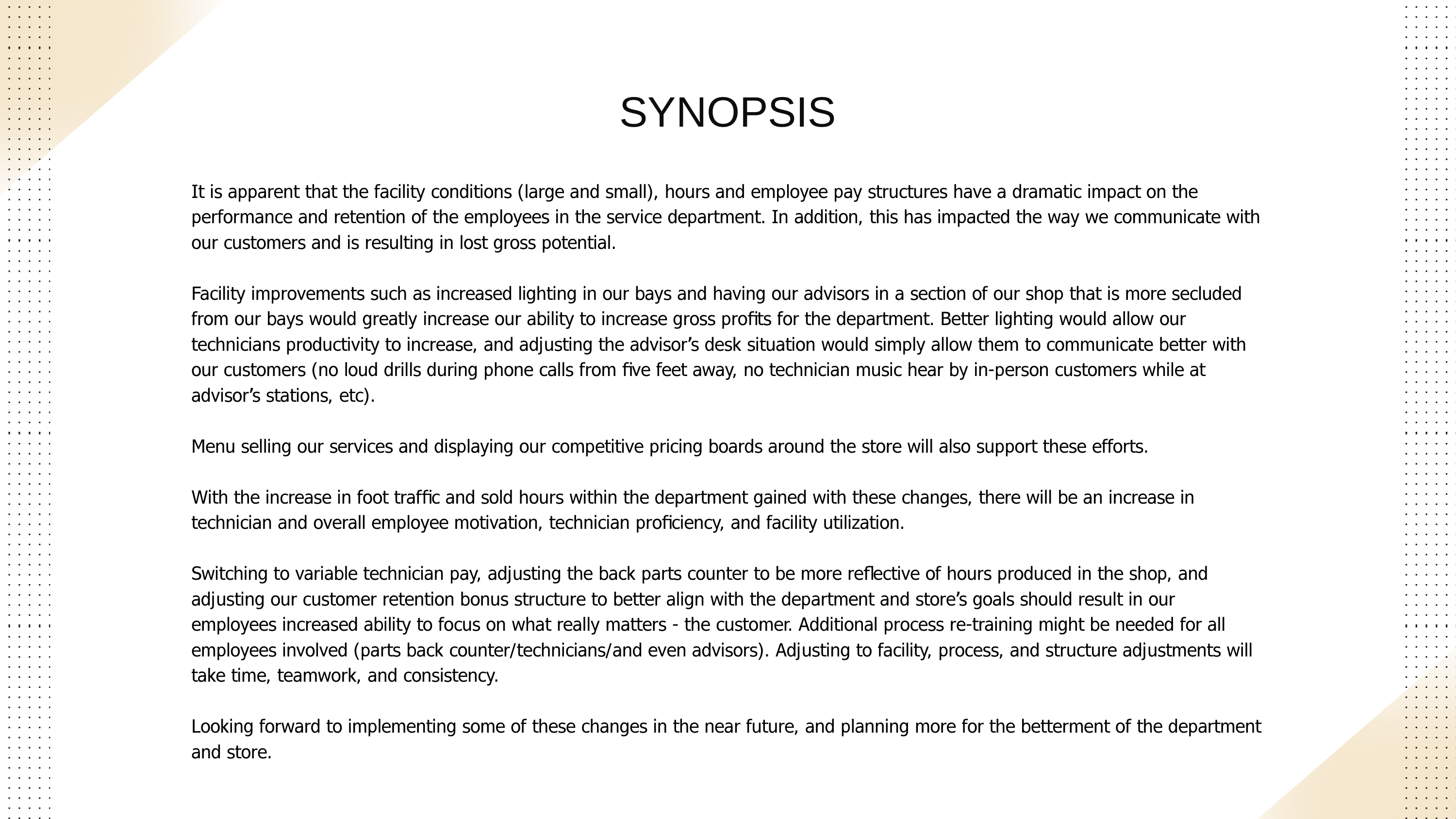

SYNOPSIS
It is apparent that the facility conditions (large and small), hours and employee pay structures have a dramatic impact on the performance and retention of the employees in the service department. In addition, this has impacted the way we communicate with our customers and is resulting in lost gross potential.

Facility improvements such as increased lighting in our bays and having our advisors in a section of our shop that is more secluded from our bays would greatly increase our ability to increase gross profits for the department. Better lighting would allow our technicians productivity to increase, and adjusting the advisor’s desk situation would simply allow them to communicate better with our customers (no loud drills during phone calls from five feet away, no technician music hear by in-person customers while at advisor’s stations, etc).

Menu selling our services and displaying our competitive pricing boards around the store will also support these efforts.

With the increase in foot traffic and sold hours within the department gained with these changes, there will be an increase in technician and overall employee motivation, technician proficiency, and facility utilization.

Switching to variable technician pay, adjusting the back parts counter to be more reflective of hours produced in the shop, and adjusting our customer retention bonus structure to better align with the department and store’s goals should result in our employees increased ability to focus on what really matters - the customer. Additional process re-training might be needed for all employees involved (parts back counter/technicians/and even advisors). Adjusting to facility, process, and structure adjustments will take time, teamwork, and consistency.

Looking forward to implementing some of these changes in the near future, and planning more for the betterment of the department and store.